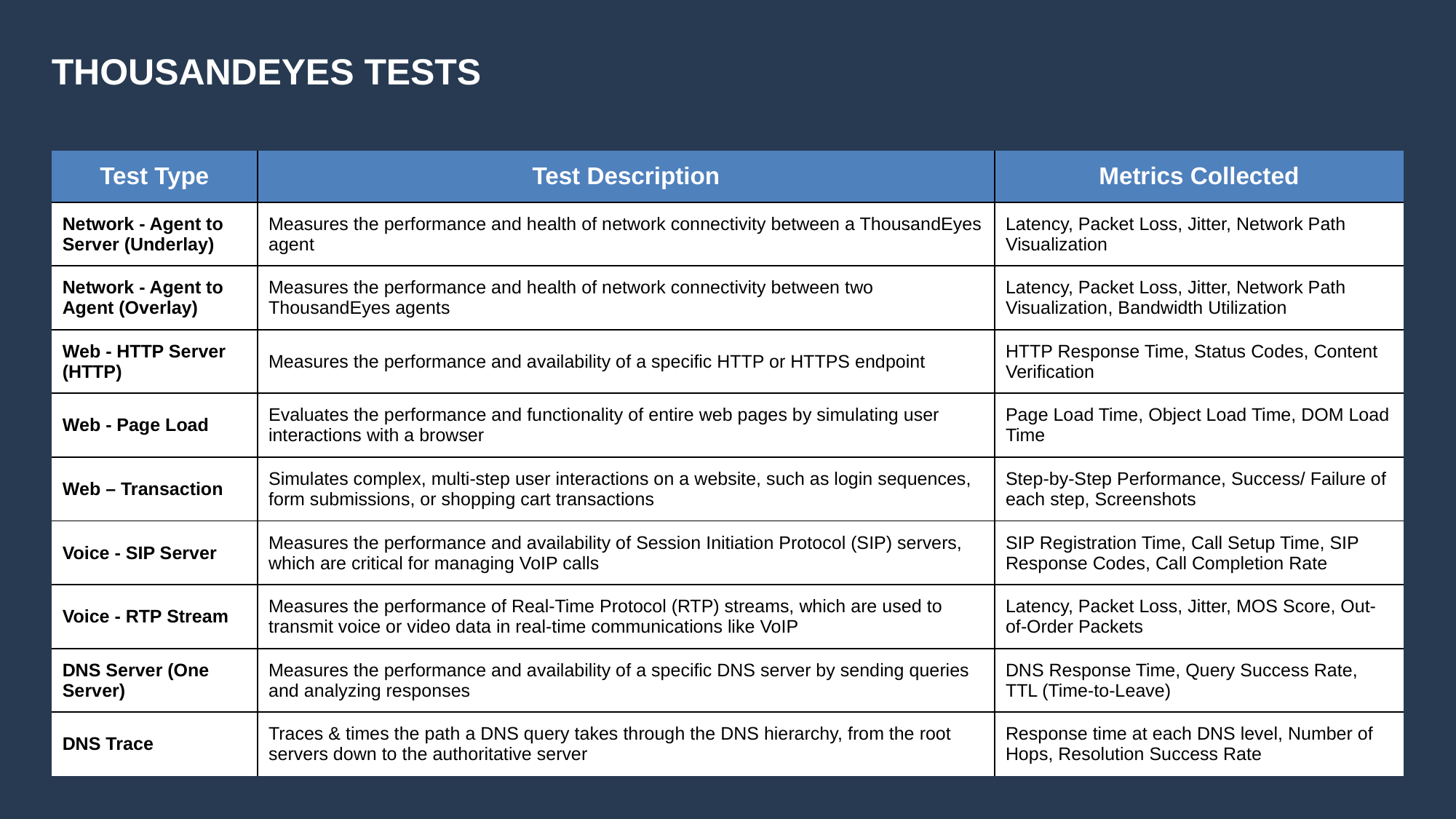

# ThousandEyes Tests
| Test Type | Test Description | Metrics Collected |
| --- | --- | --- |
| Network - Agent to Server (Underlay) | Measures the performance and health of network connectivity between a ThousandEyes agent | Latency, Packet Loss, Jitter, Network Path Visualization |
| Network - Agent to Agent (Overlay) | Measures the performance and health of network connectivity between two ThousandEyes agents | Latency, Packet Loss, Jitter, Network Path Visualization, Bandwidth Utilization |
| Web - HTTP Server (HTTP) | Measures the performance and availability of a specific HTTP or HTTPS endpoint | HTTP Response Time, Status Codes, Content Verification |
| Web - Page Load | Evaluates the performance and functionality of entire web pages by simulating user interactions with a browser | Page Load Time, Object Load Time, DOM Load Time |
| Web – Transaction | Simulates complex, multi-step user interactions on a website, such as login sequences, form submissions, or shopping cart transactions | Step-by-Step Performance, Success/ Failure of each step, Screenshots |
| Voice - SIP Server | Measures the performance and availability of Session Initiation Protocol (SIP) servers, which are critical for managing VoIP calls | SIP Registration Time, Call Setup Time, SIP Response Codes, Call Completion Rate |
| Voice - RTP Stream | Measures the performance of Real-Time Protocol (RTP) streams, which are used to transmit voice or video data in real-time communications like VoIP | Latency, Packet Loss, Jitter, MOS Score, Out-of-Order Packets |
| DNS Server (One Server) | Measures the performance and availability of a specific DNS server by sending queries and analyzing responses | DNS Response Time, Query Success Rate, TTL (Time-to-Leave) |
| DNS Trace | Traces & times the path a DNS query takes through the DNS hierarchy, from the root servers down to the authoritative server | Response time at each DNS level, Number of Hops, Resolution Success Rate |